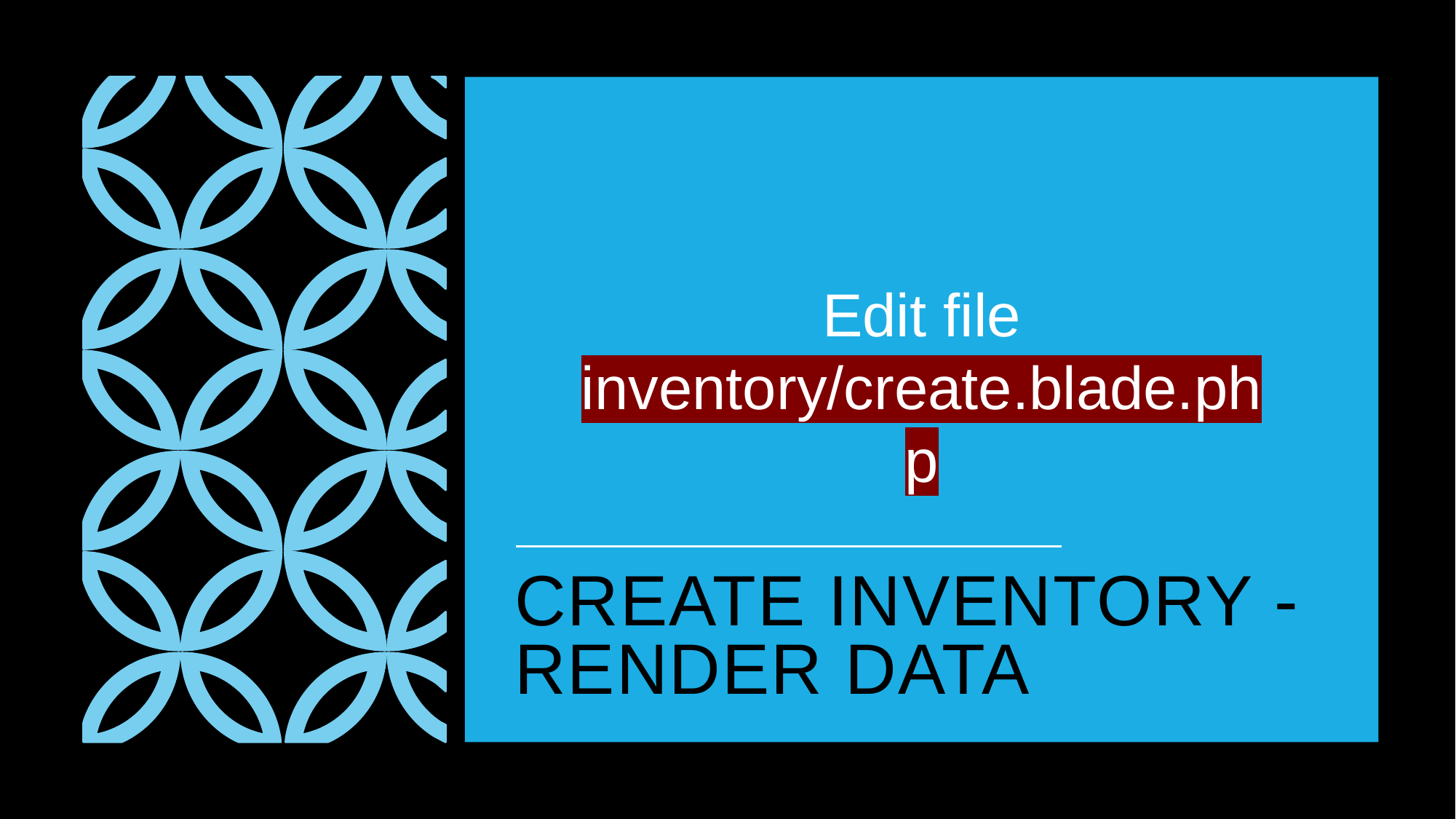

Edit file inventory/create.blade.php
# Create Inventory - RENDER DATA